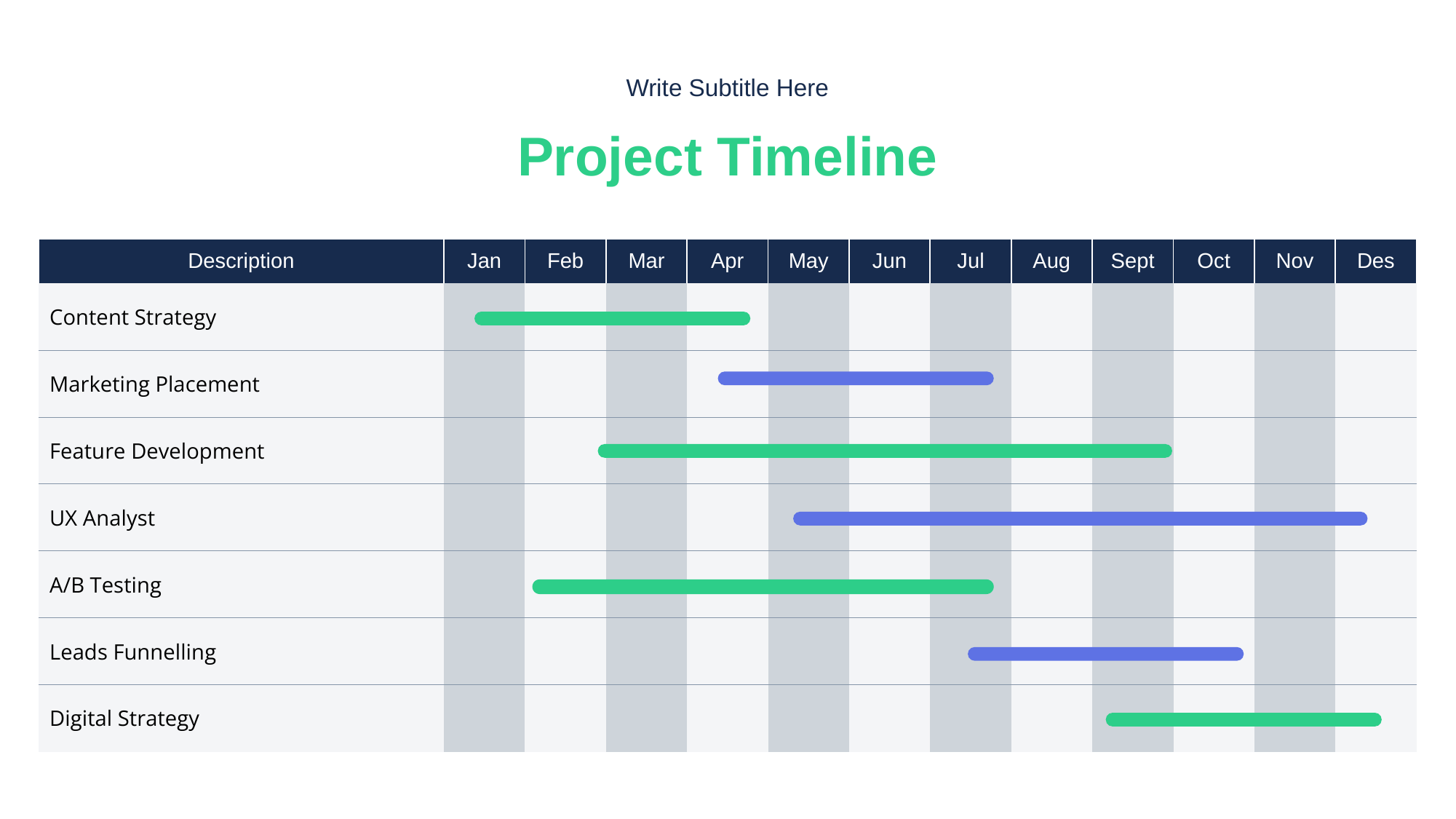

Write Subtitle Here
Project Timeline
| Description | Jan | Feb | Mar | Apr | May | Jun | Jul | Aug | Sept | Oct | Nov | Des |
| --- | --- | --- | --- | --- | --- | --- | --- | --- | --- | --- | --- | --- |
| Content Strategy |  |  |  |  |  |  |  |  |  |  |  |  |
| Marketing Placement |  |  |  |  |  |  |  |  |  |  |  |  |
| Feature Development |  |  |  |  |  |  |  |  |  |  |  |  |
| UX Analyst |  |  |  |  |  |  |  |  |  |  |  |  |
| A/B Testing |  |  |  |  |  |  |  |  |  |  |  |  |
| Leads Funnelling |  |  |  |  |  |  |  |  |  |  |  |  |
| Digital Strategy |  |  |  |  |  |  |  |  |  |  |  |  |